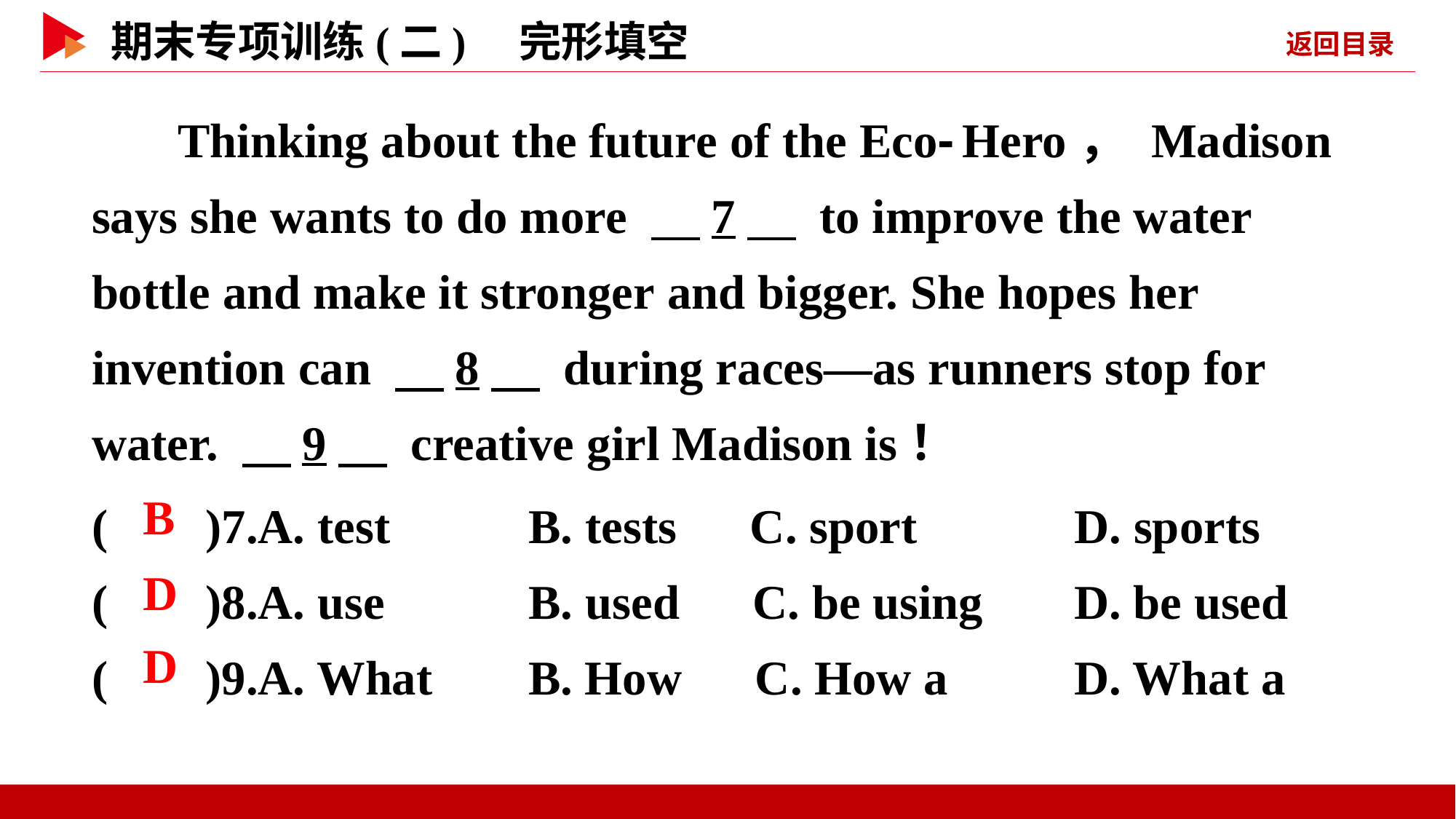

Thinking about the future of the Eco⁃Hero， Madison says she wants to do more 　7　 to improve the water bottle and make it stronger and bigger. She hopes her invention can 　8　 during races—as runners stop for water. 　9　 creative girl Madison is！
(        )7.A. test	         B. tests      C. sport	         D. sports
(        )8.A. use	         B. used      C. be using	D. be used
(        )9.A. What	B. How      C. How a	         D. What a
   B
   D
   D